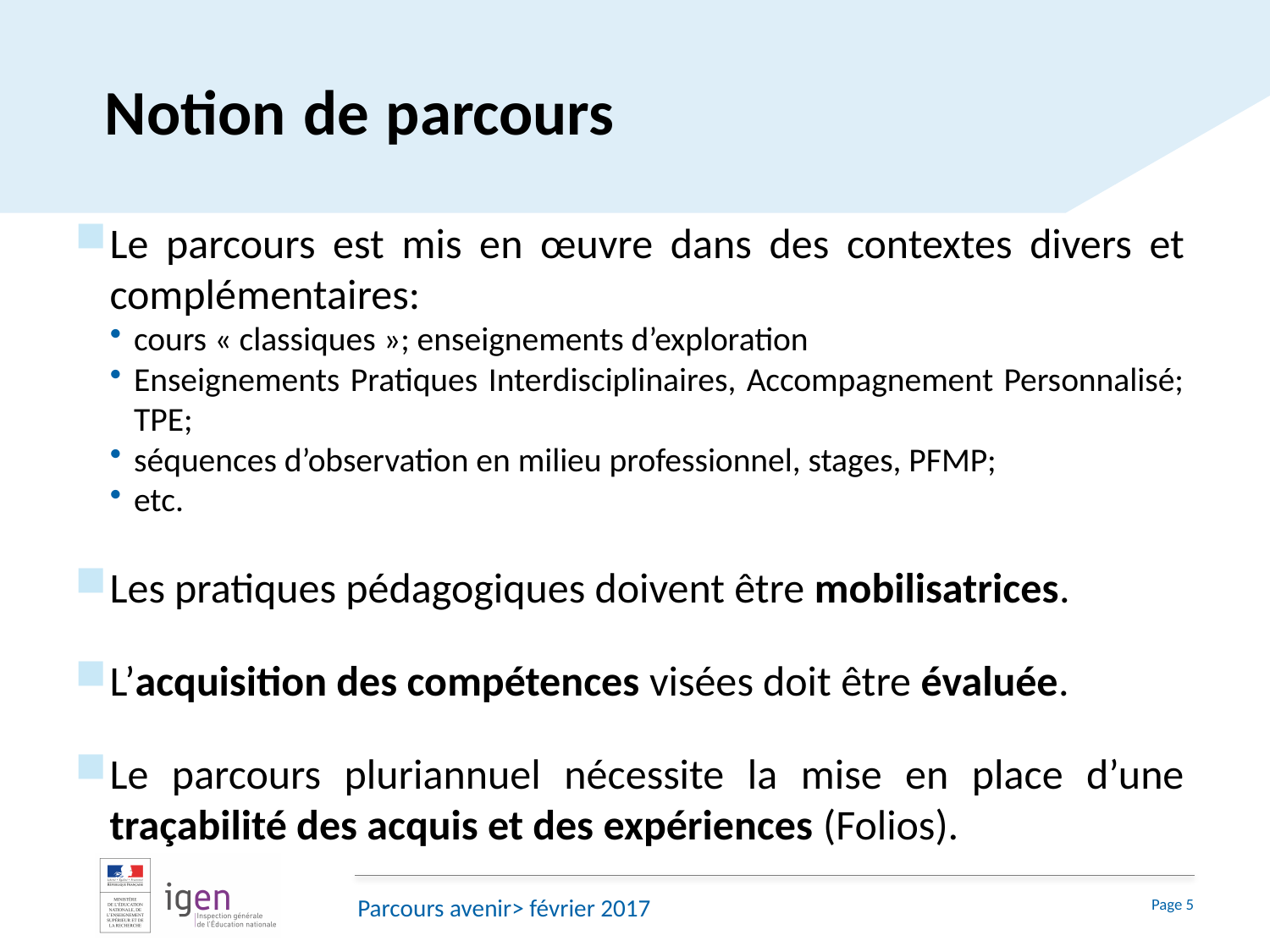

# Notion de parcours
Le parcours est mis en œuvre dans des contextes divers et complémentaires:
cours « classiques »; enseignements d’exploration
Enseignements Pratiques Interdisciplinaires, Accompagnement Personnalisé; TPE;
séquences d’observation en milieu professionnel, stages, PFMP;
etc.

Les pratiques pédagogiques doivent être mobilisatrices.

L’acquisition des compétences visées doit être évaluée.

Le parcours pluriannuel nécessite la mise en place d’une traçabilité des acquis et des expériences (Folios).